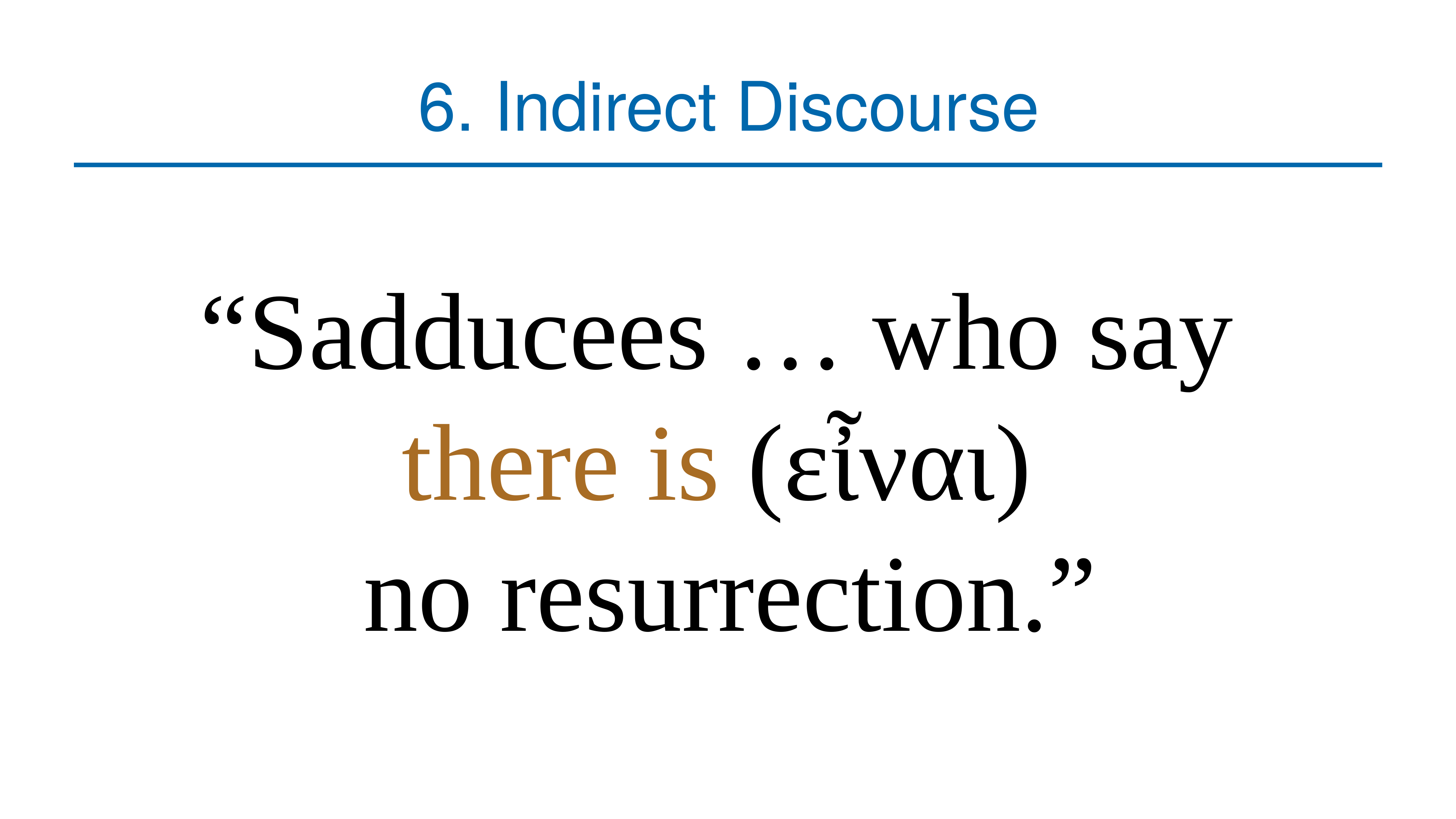

# 6. Indirect Discourse
“Sadducees … who say
there is (εἶναι)
no resurrection.”